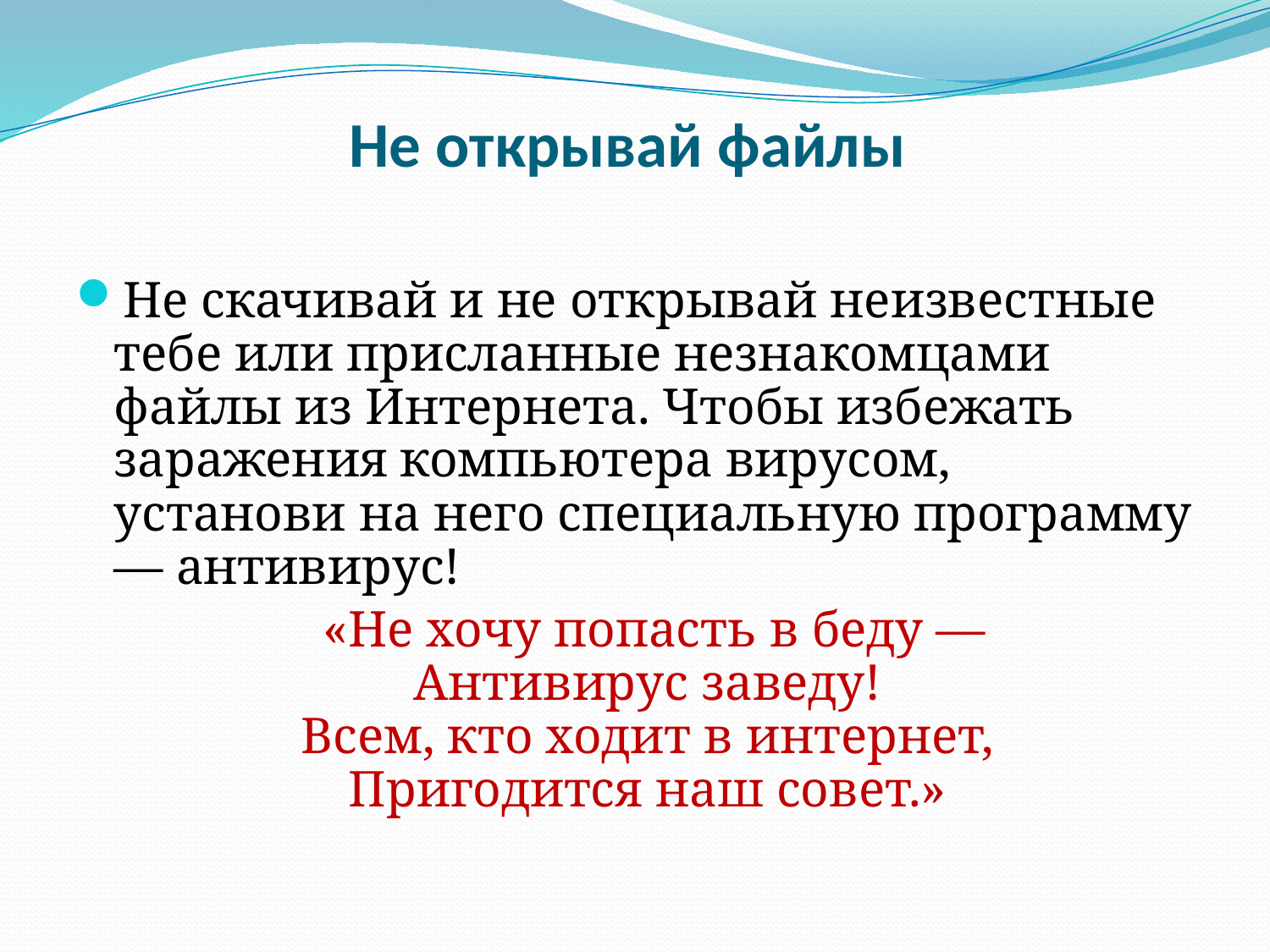

# Не открывай файлы
Не скачивай и не открывай неизвестные тебе или присланные незнакомцами файлы из Интернета. Чтобы избежать заражения компьютера вирусом, установи на него специальную программу — антивирус!
   «Не хочу попасть в беду —
Антивирус заведу! 
Всем, кто ходит в интернет, 
Пригодится наш совет.»